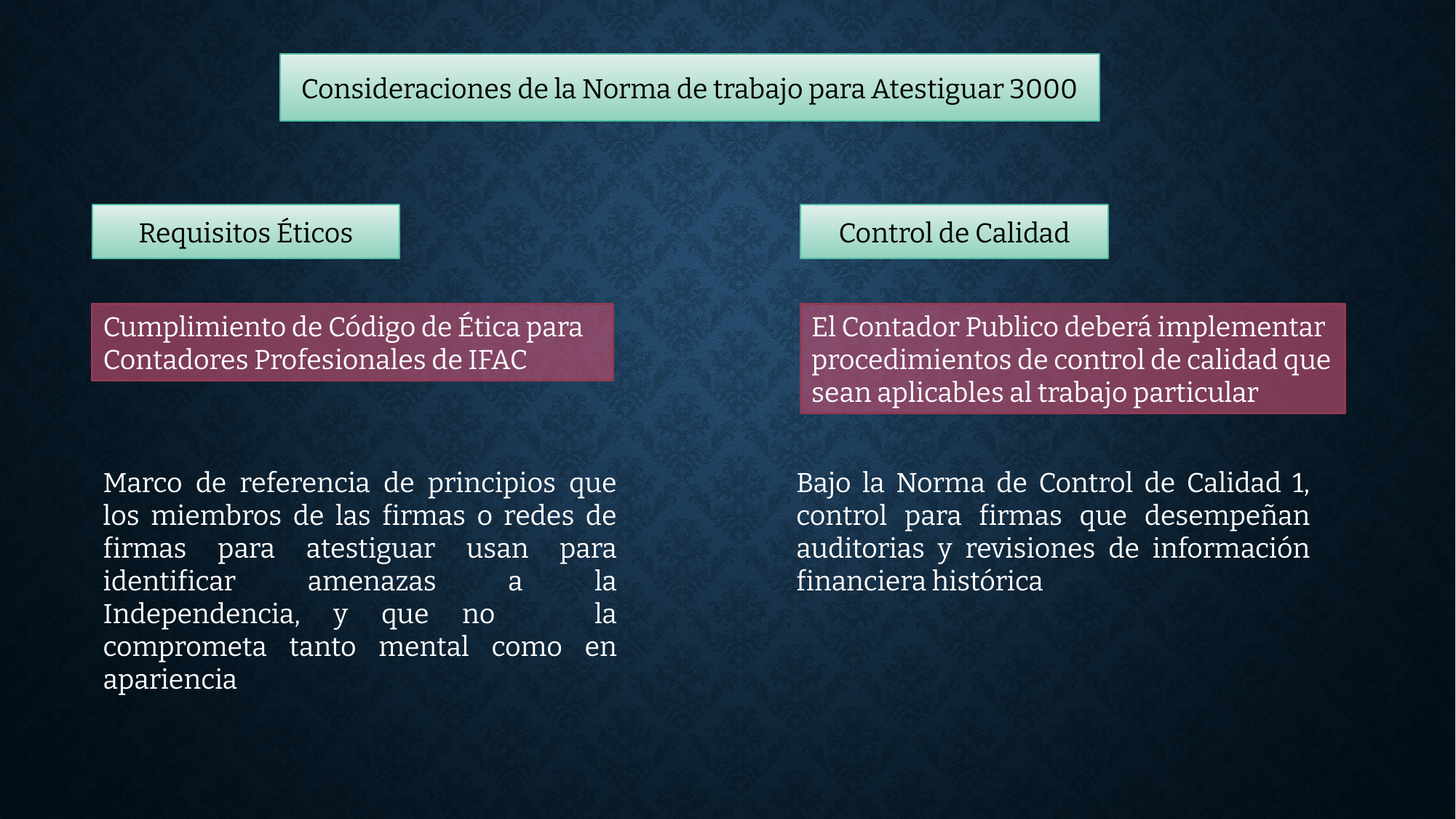

Consideraciones de la Norma de trabajo para Atestiguar 3000
Control de Calidad
Requisitos Éticos
El Contador Publico deberá implementar procedimientos de control de calidad que sean aplicables al trabajo particular
Cumplimiento de Código de Ética para Contadores Profesionales de IFAC
Marco de referencia de principios que los miembros de las firmas o redes de firmas para atestiguar usan para identificar amenazas a la Independencia, y que no   la comprometa tanto mental como en apariencia
Bajo la Norma de Control de Calidad 1, control para firmas que desempeñan auditorias y revisiones de información financiera histórica